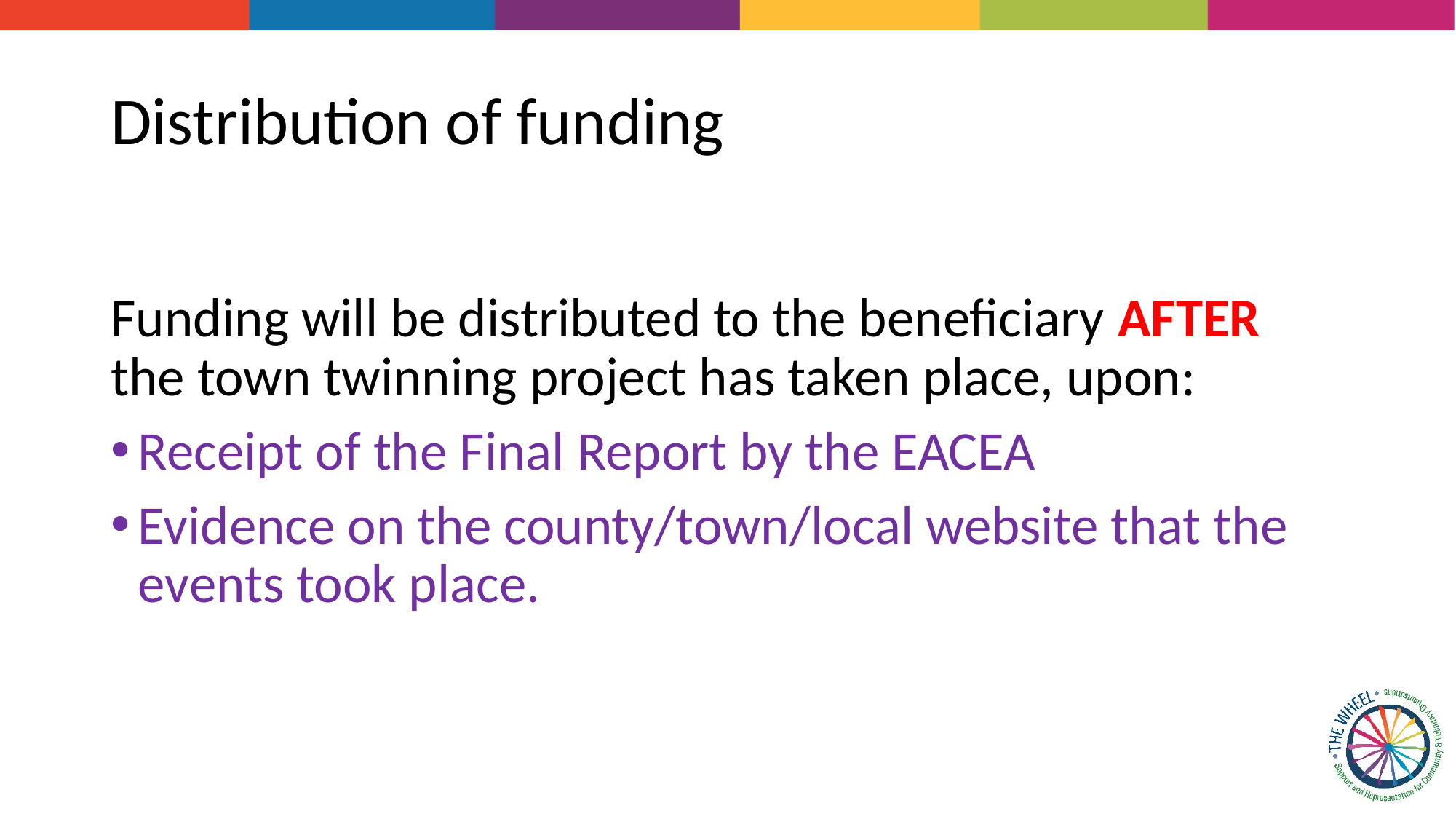

# Distribution of funding

Funding will be distributed to the beneficiary AFTER the town twinning project has taken place, upon:
Receipt of the Final Report by the EACEA
Evidence on the county/town/local website that the events took place.